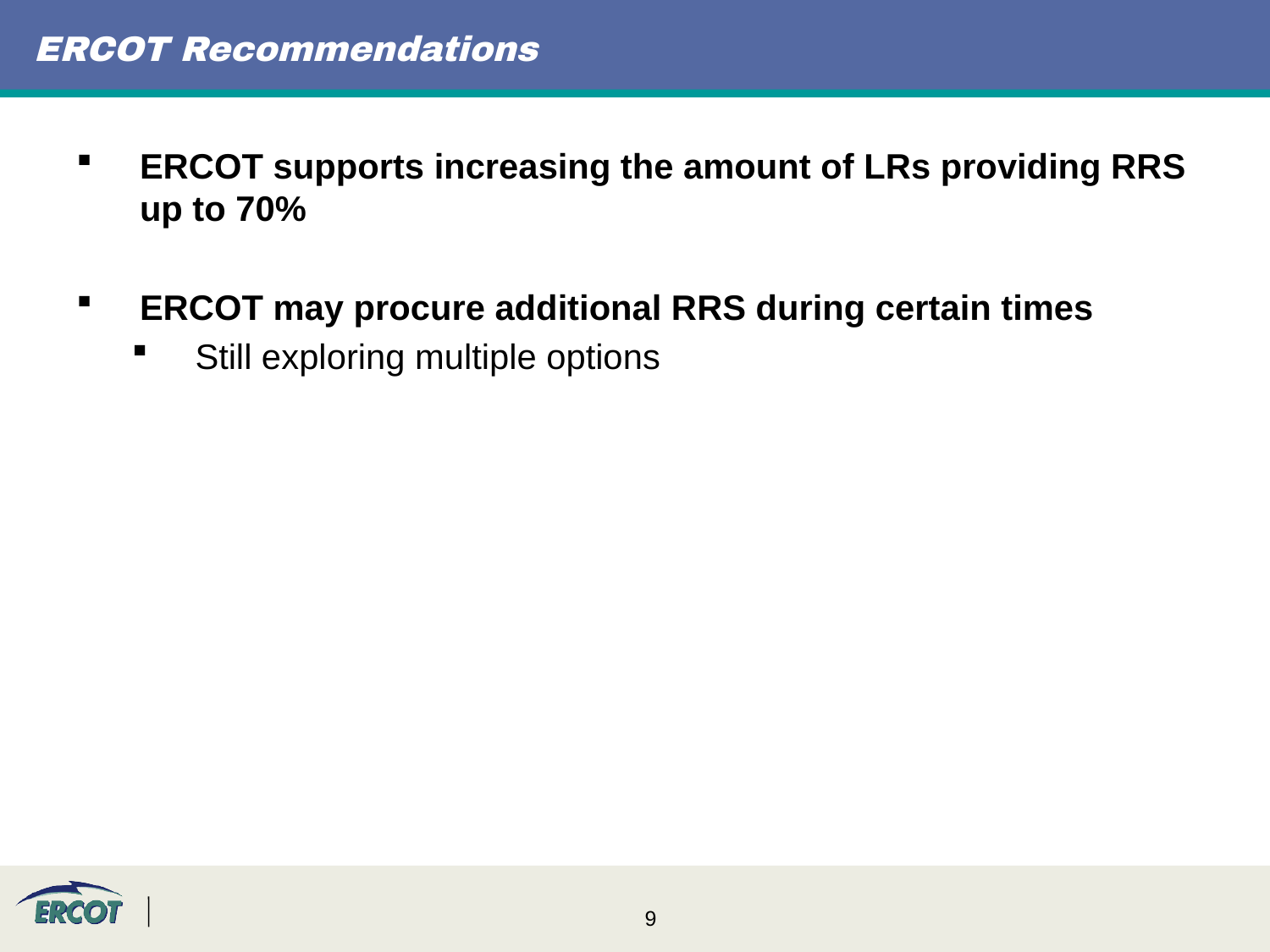

# ERCOT Recommendations
ERCOT supports increasing the amount of LRs providing RRS up to 70%

ERCOT may procure additional RRS during certain times
Still exploring multiple options